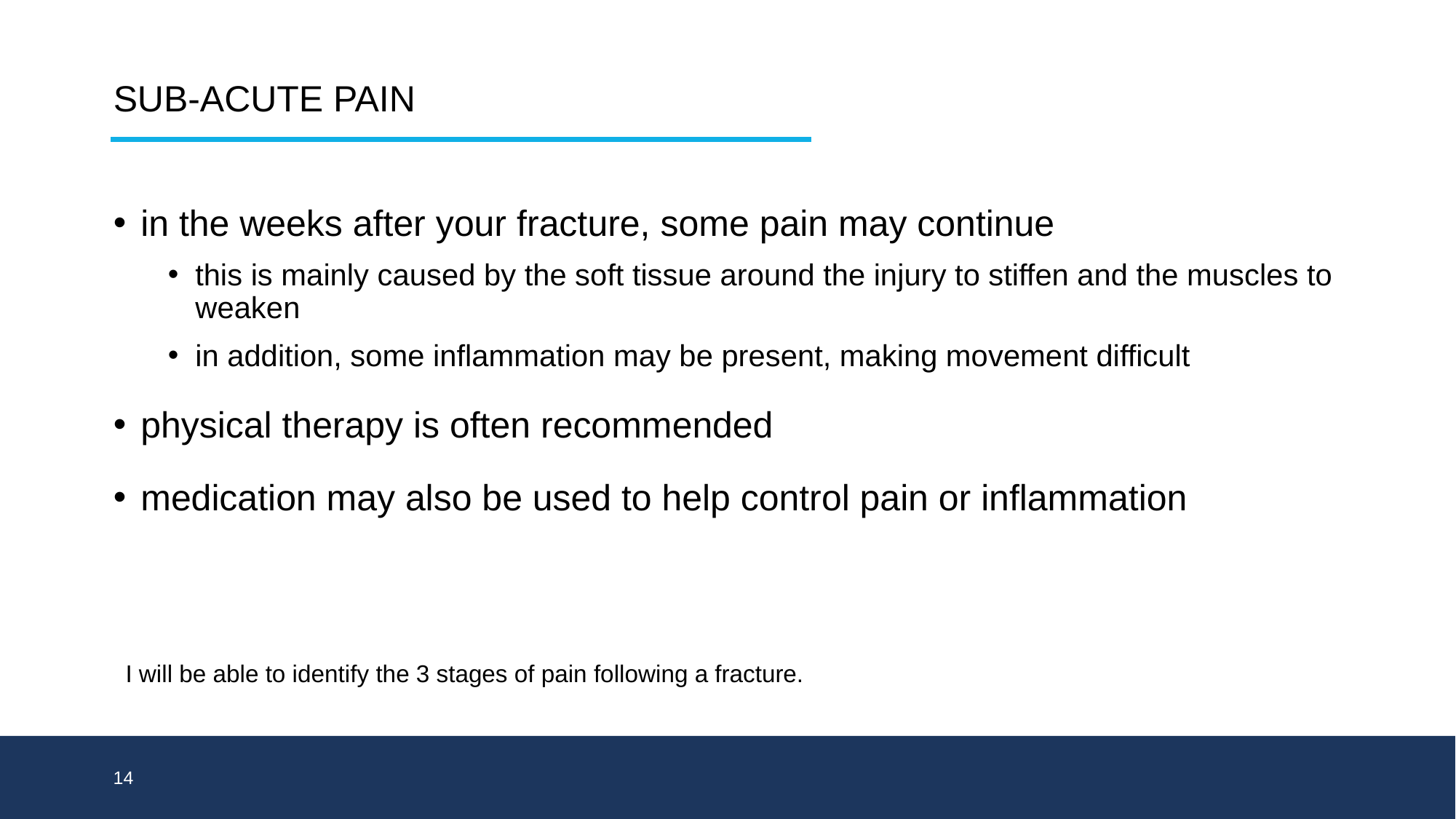

# Sub-Acute Pain
in the weeks after your fracture, some pain may continue
this is mainly caused by the soft tissue around the injury to stiffen and the muscles to weaken
in addition, some inflammation may be present, making movement difficult
physical therapy is often recommended
medication may also be used to help control pain or inflammation

I will be able to identify the 3 stages of pain following a fracture.